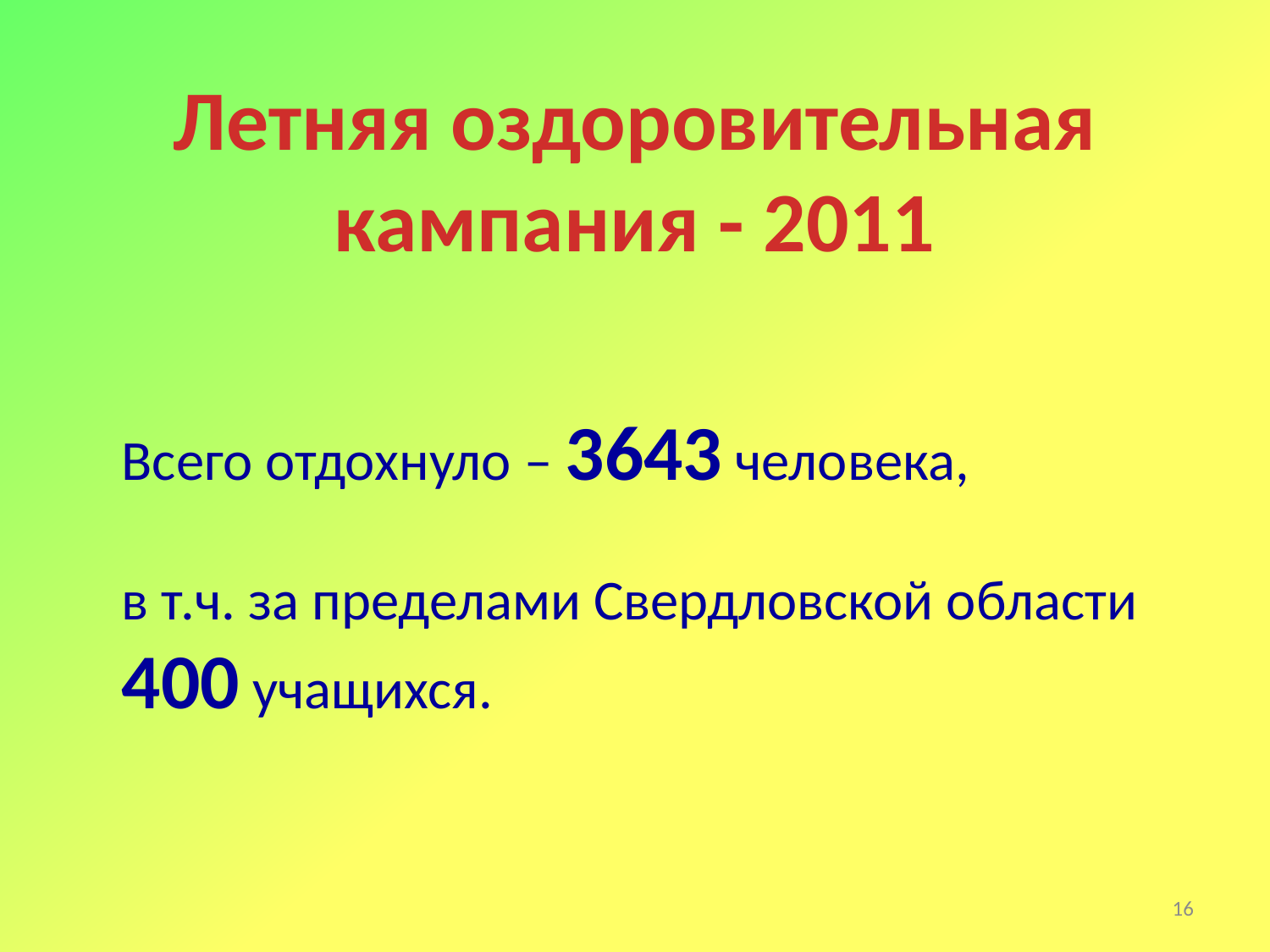

Летняя оздоровительная кампания - 2011
Всего отдохнуло – 3643 человека,

в т.ч. за пределами Свердловской области 400 учащихся.
16